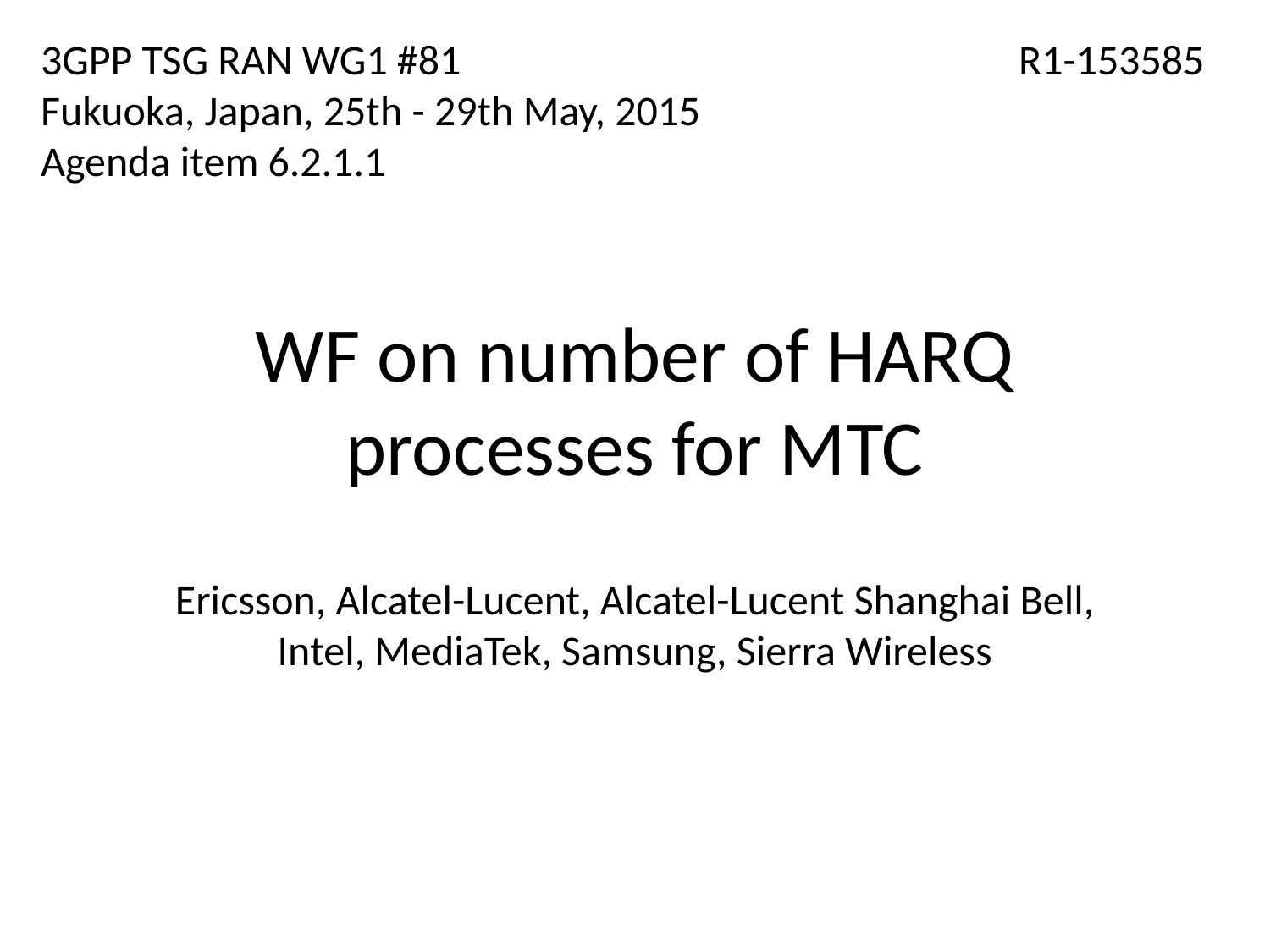

3GPP TSG RAN WG1 #81
Fukuoka, Japan, 25th - 29th May, 2015
Agenda item 6.2.1.1
R1-153585
# WF on number of HARQ processes for MTC
Ericsson, Alcatel-Lucent, Alcatel-Lucent Shanghai Bell, Intel, MediaTek, Samsung, Sierra Wireless